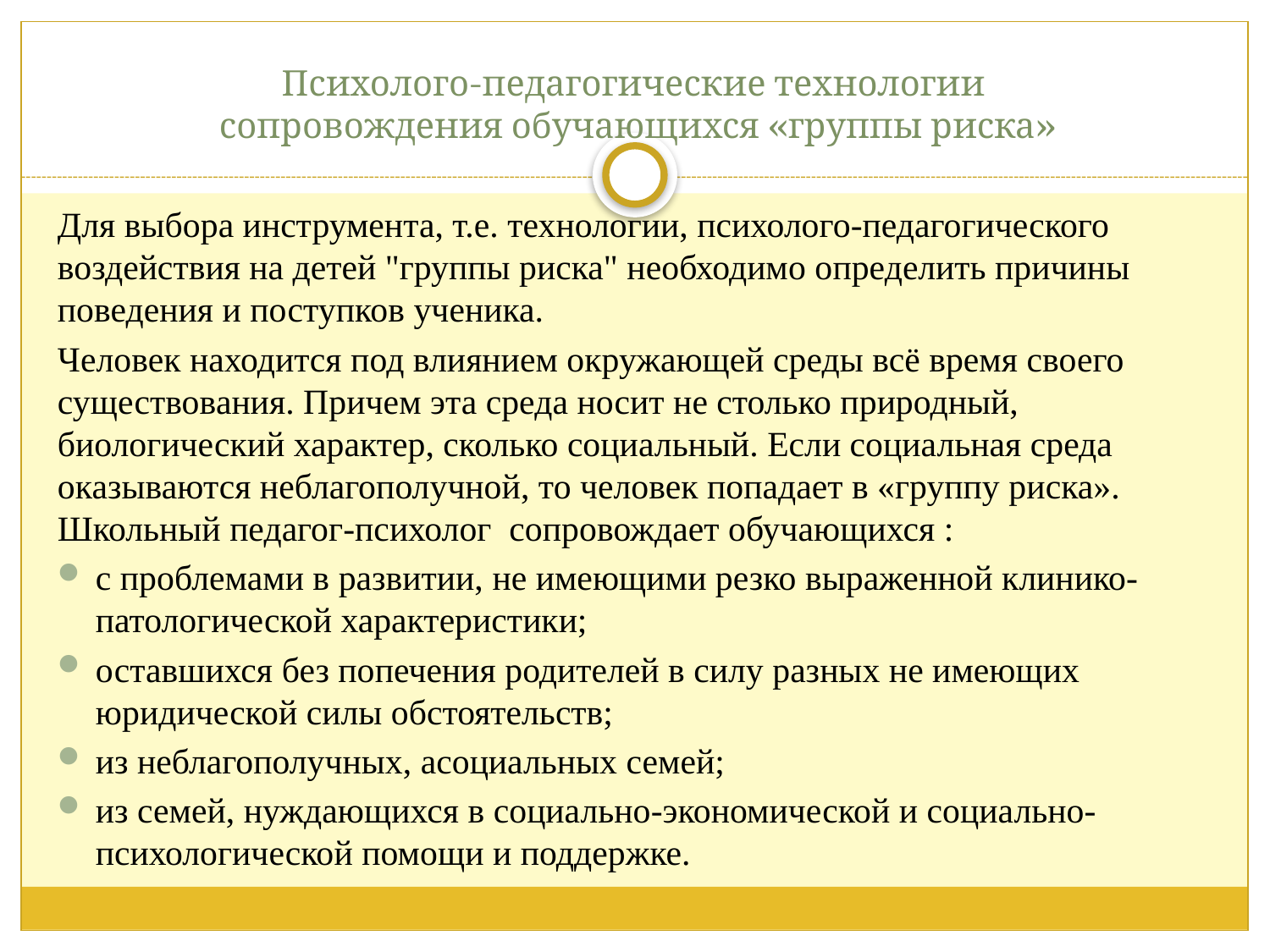

# Психолого-педагогические технологии сопровождения обучающихся «группы риска»
Для выбора инструмента, т.е. технологии, психолого-педагогического воздействия на детей "группы риска" необходимо определить причины поведения и поступков ученика.
Человек находится под влиянием окружающей среды всё время своего существования. Причем эта среда носит не столько природный, биологический характер, сколько социальный. Если социальная среда оказываются неблагополучной, то человек попадает в «группу риска». Школьный педагог-психолог  сопровождает обучающихся :
с проблемами в развитии, не имеющими резко выраженной клинико-патологической характеристики;
оставшихся без попечения родителей в силу разных не имеющих юридической силы обстоятельств;
из неблагополучных, асоциальных семей;
из семей, нуждающихся в социально-экономической и социально-психологической помощи и поддержке.